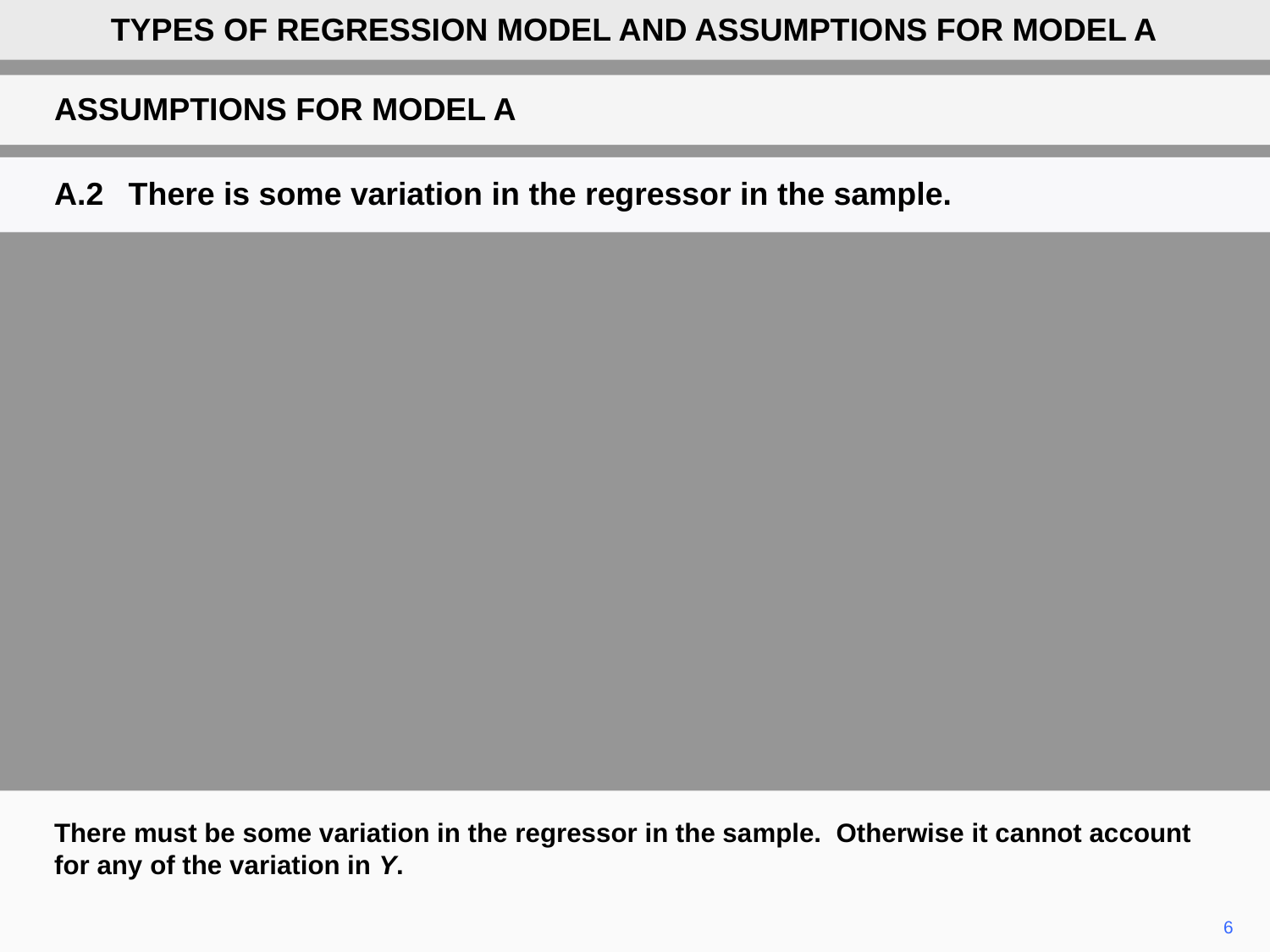

TYPES OF REGRESSION MODEL AND ASSUMPTIONS FOR MODEL A

ASSUMPTIONS FOR MODEL A

A.2	There is some variation in the regressor in the sample.

There must be some variation in the regressor in the sample.  Otherwise it cannot account for any of the variation in Y.
	6